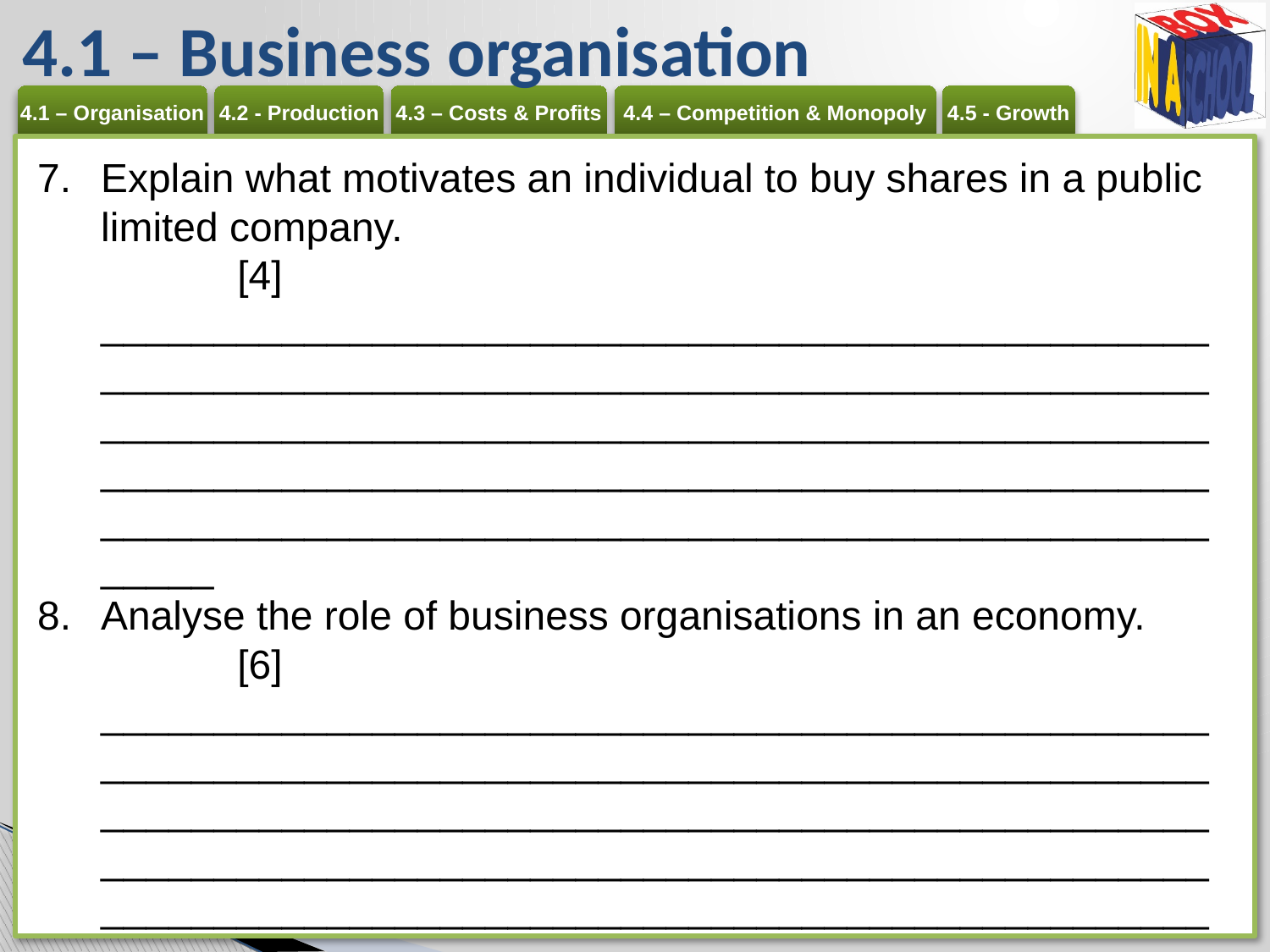

# 4.1 – Business organisation
Explain what motivates an individual to buy shares in a public limited company. 	[4]
__________________________________________________________________________________________________________________________________________________________________________________________________________________________________________________________
Analyse the role of business organisations in an economy.	[6]
________________________________________________________________________________________________________________________________________________________________________________________________________________________________________________________________________________________________________________________________________________________________________________________________________________